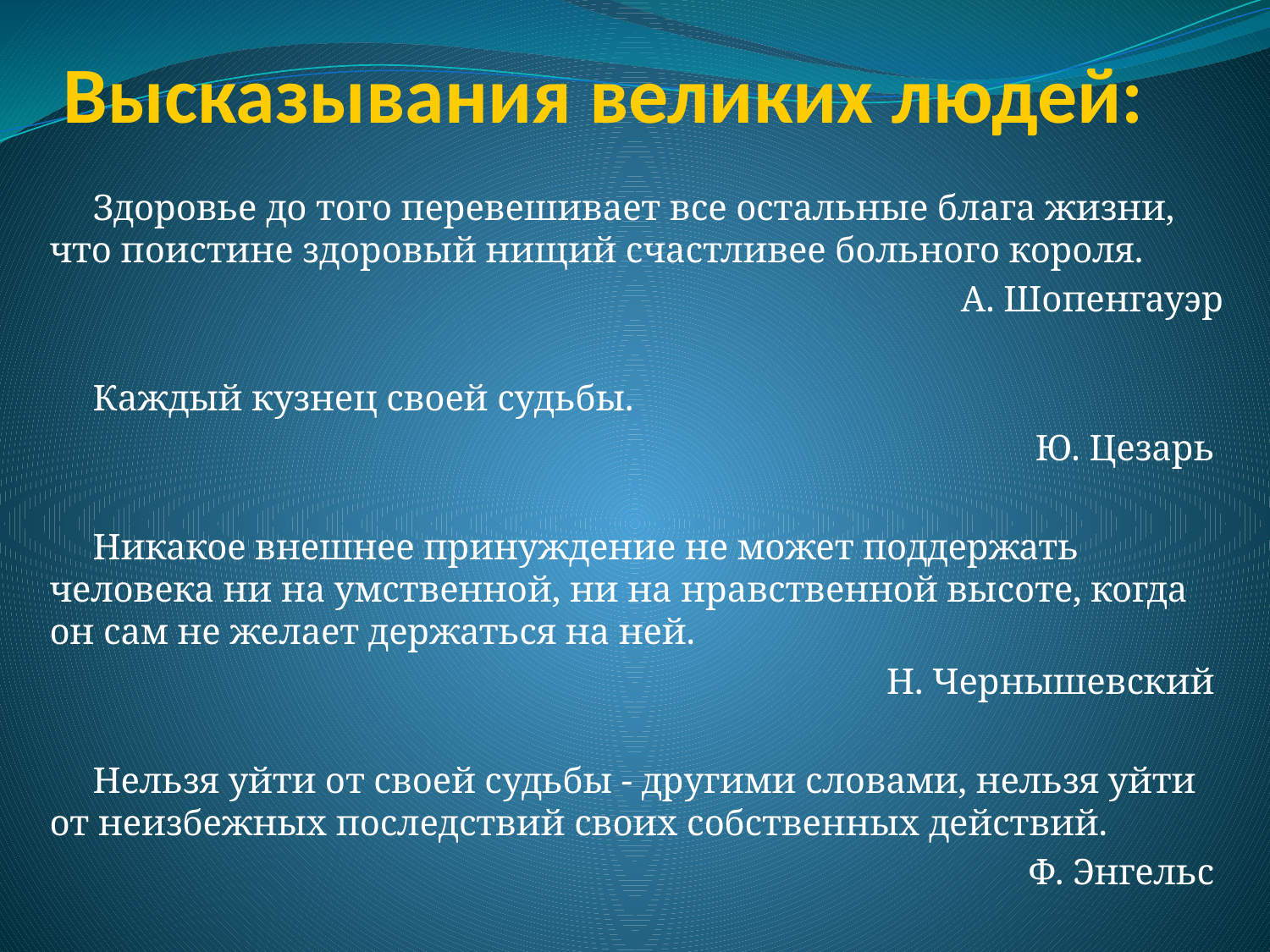

# Высказывания великих людей:
Здоровье до того перевешивает все остальные блага жизни, что поистине здоровый нищий счастливее больного короля.
А. Шопенгауэр

Каждый кузнец своей судьбы.
Ю. Цезарь

Никакое внешнее принуждение не может поддержать человека ни на умственной, ни на нравственной высоте, когда он сам не желает держаться на ней.
Н. Чернышевский

Нельзя уйти от своей судьбы - другими словами, нельзя уйти от неизбежных последствий своих собственных действий.
Ф. Энгельс